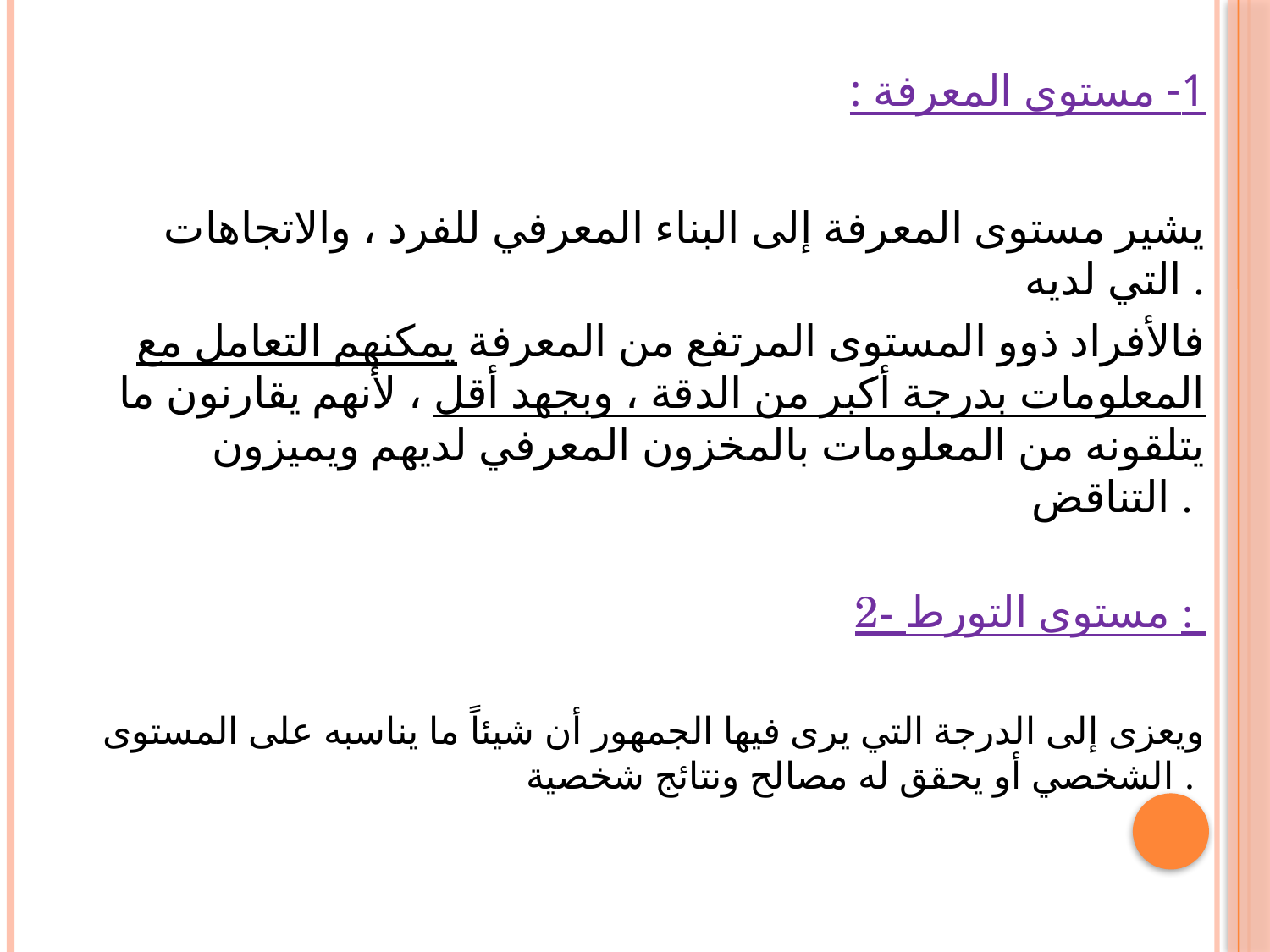

1- مستوى المعرفة :

يشير مستوى المعرفة إلى البناء المعرفي للفرد ، والاتجاهات التي لديه .
فالأفراد ذوو المستوى المرتفع من المعرفة يمكنهم التعامل مع المعلومات بدرجة أكبر من الدقة ، وبجهد أقل ، لأنهم يقارنون ما يتلقونه من المعلومات بالمخزون المعرفي لديهم ويميزون التناقض .

2- مستوى التورط :

ويعزى إلى الدرجة التي يرى فيها الجمهور أن شيئاً ما يناسبه على المستوى الشخصي أو يحقق له مصالح ونتائج شخصية .